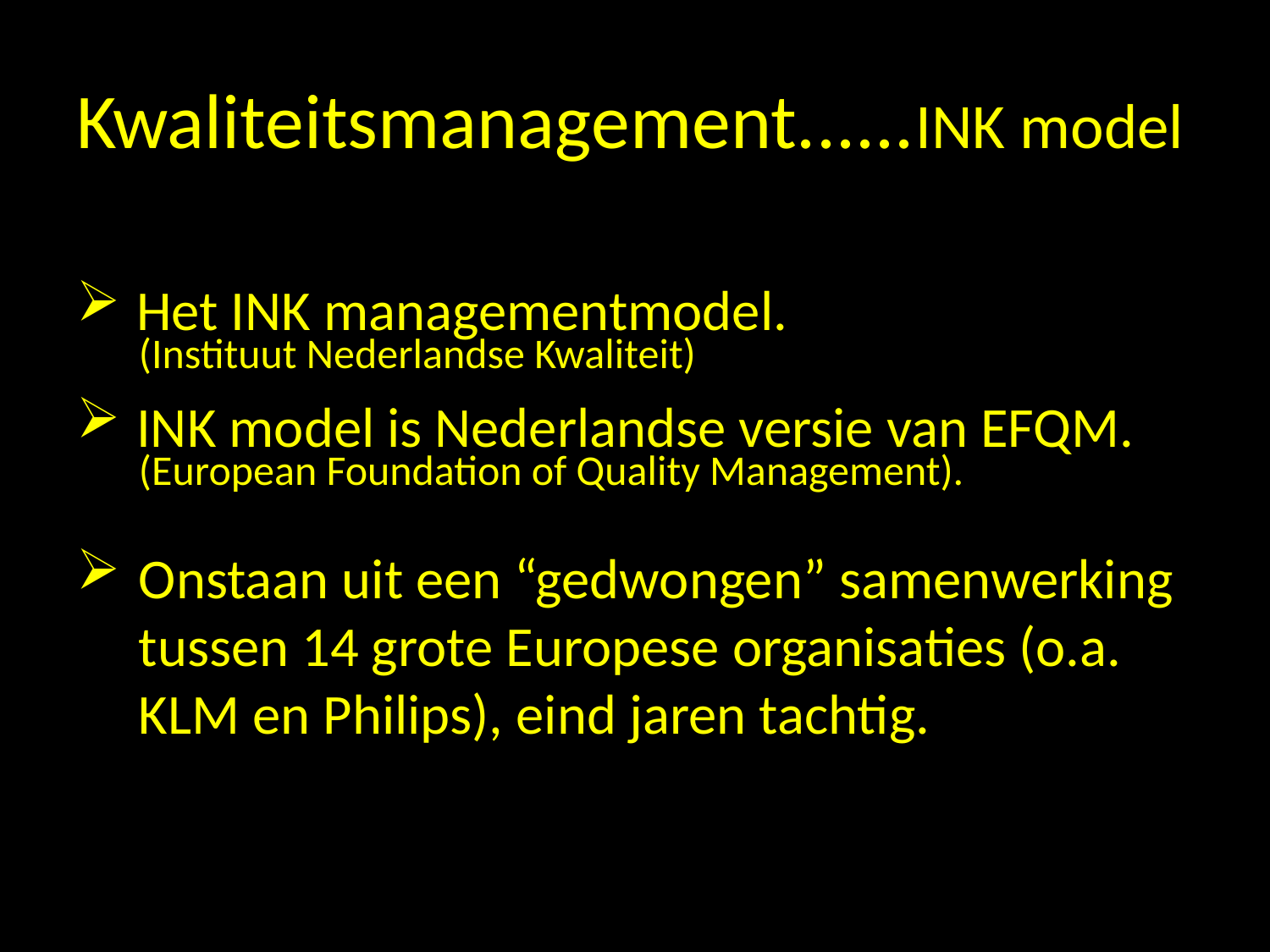

# Kwaliteitsmanagement......INK model
 Het INK managementmodel.
	(Instituut Nederlandse Kwaliteit)
 INK model is Nederlandse versie van EFQM.
	(European Foundation of Quality Management).

Onstaan uit een “gedwongen” samenwerking tussen 14 grote Europese organisaties (o.a. KLM en Philips), eind jaren tachtig.